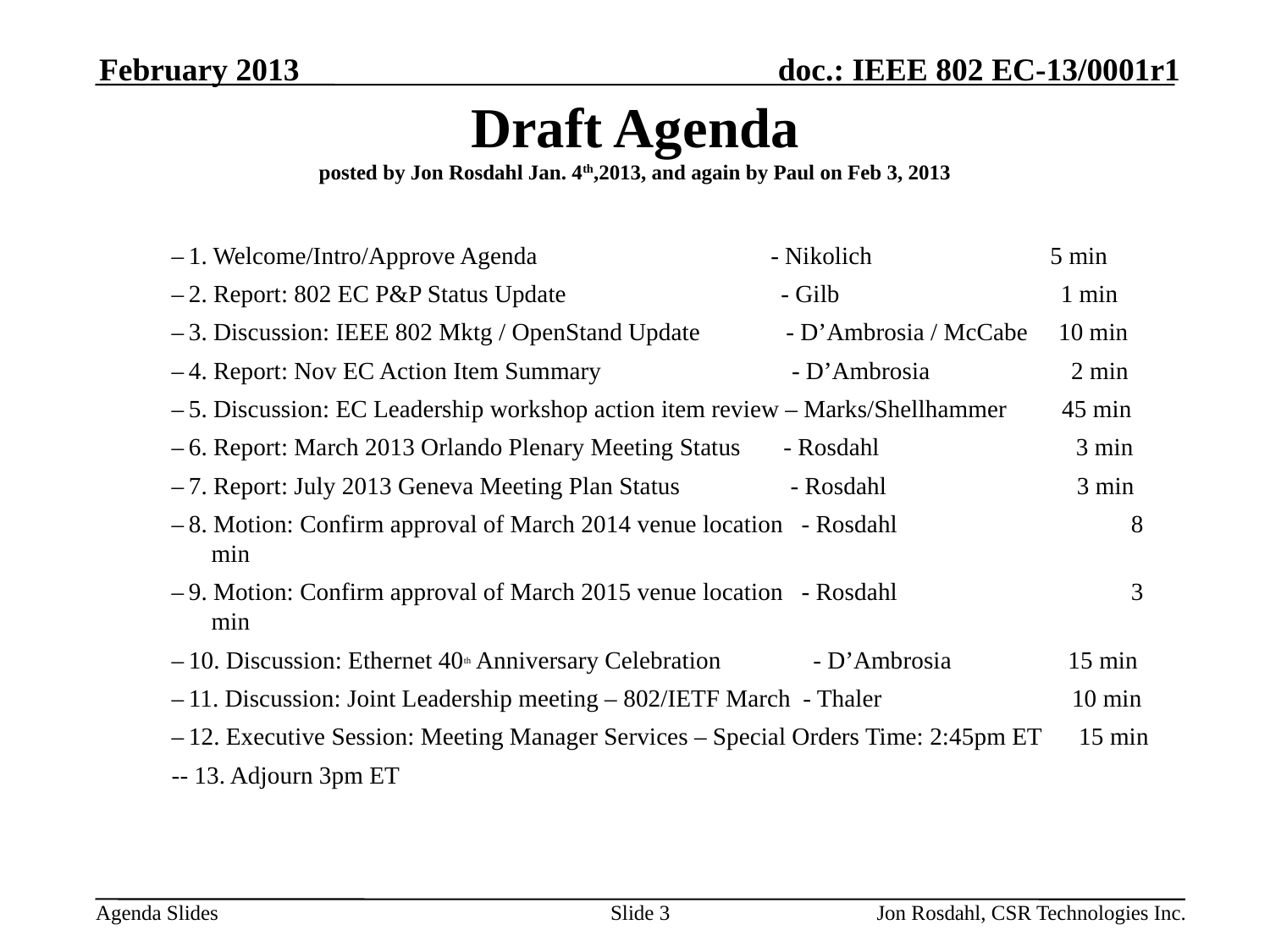

February 2013
# Draft Agenda posted by Jon Rosdahl Jan. 4th,2013, and again by Paul on Feb 3, 2013

–  1. Welcome/Intro/Approve Agenda                                      - Nikolich                             5 min
–  2. Report: 802 EC P&P Status Update                                   - Gilb                                    1 min
–  3. Discussion: IEEE 802 Mktg / OpenStand Update              - D’Ambrosia / McCabe     10 min
–  4. Report: Nov EC Action Item Summary                               - D’Ambrosia                       2 min
–  5. Discussion: EC Leadership workshop action item review – Marks/Shellhammer         45 min
–  6. Report: March 2013 Orlando Plenary Meeting Status       - Rosdahl                                3 min
–  7. Report: July 2013 Geneva Meeting Plan Status                  - Rosdahl                               3 min
–  8. Motion: Confirm approval of March 2014 venue location   - Rosdahl                      	     8 min
–  9. Motion: Confirm approval of March 2015 venue location   - Rosdahl                        	     3 min
–  10. Discussion: Ethernet 40th Anniversary Celebration               - D’Ambrosia                   15 min
–  11. Discussion: Joint Leadership meeting – 802/IETF March  - Thaler                               10 min
–  12. Executive Session: Meeting Manager Services – Special Orders Time: 2:45pm ET      15 min
-- 13. Adjourn 3pm ET
Slide 3
Jon Rosdahl, CSR Technologies Inc.